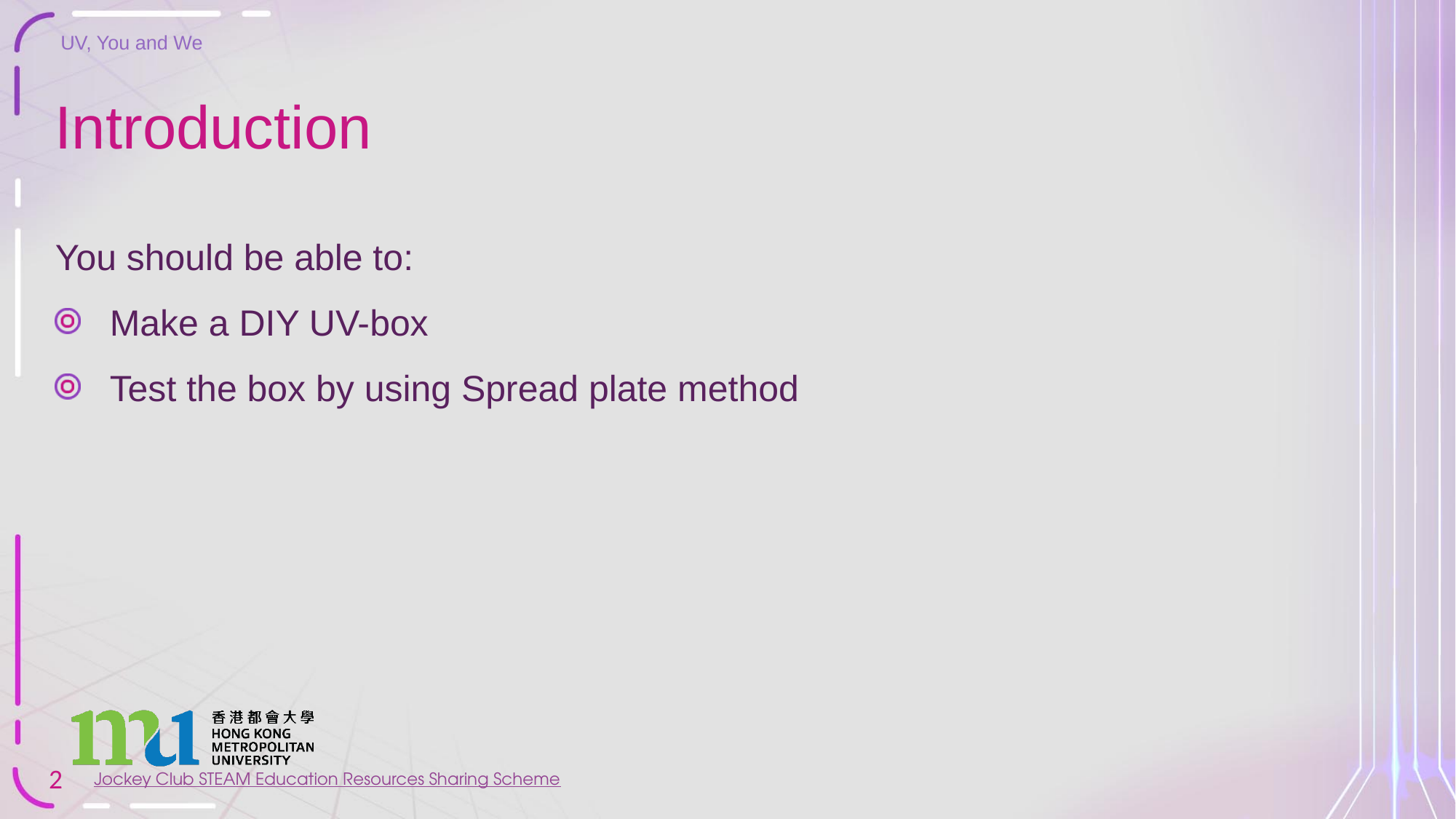

# Introduction
You should be able to:
Make a DIY UV-box
Test the box by using Spread plate method